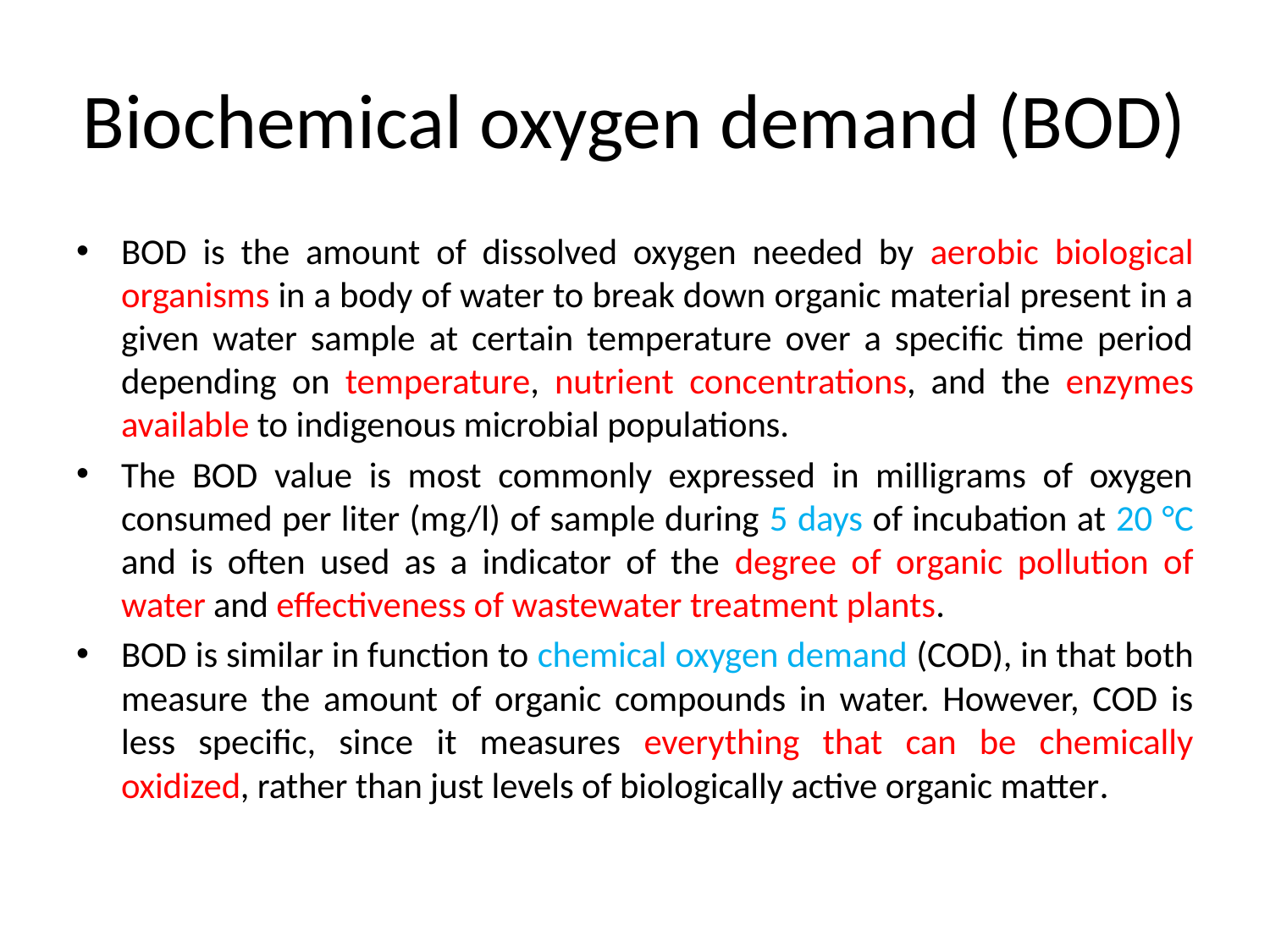

# Biochemical oxygen demand (BOD)
BOD is the amount of dissolved oxygen needed by aerobic biological organisms in a body of water to break down organic material present in a given water sample at certain temperature over a specific time period depending on temperature, nutrient concentrations, and the enzymes available to indigenous microbial populations.
The BOD value is most commonly expressed in milligrams of oxygen consumed per liter (mg/l) of sample during 5 days of incubation at 20 °C and is often used as a indicator of the degree of organic pollution of water and effectiveness of wastewater treatment plants.
BOD is similar in function to chemical oxygen demand (COD), in that both measure the amount of organic compounds in water. However, COD is less specific, since it measures everything that can be chemically oxidized, rather than just levels of biologically active organic matter.